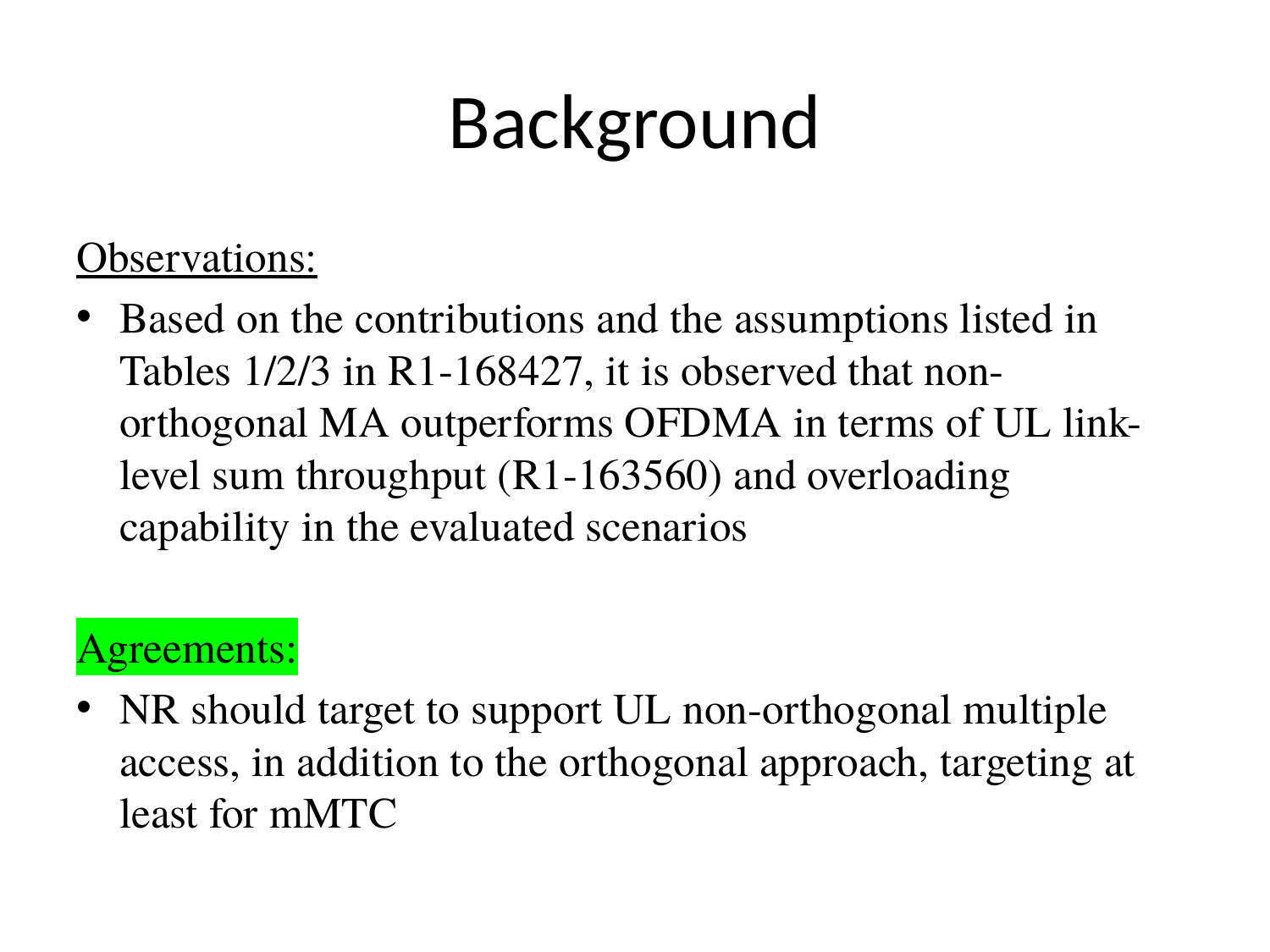

# Background
Observations:
Based on the contributions and the assumptions listed in Tables 1/2/3 in R1-168427, it is observed that non-orthogonal MA outperforms OFDMA in terms of UL link-level sum throughput (R1-163560) and overloading capability in the evaluated scenarios

Agreements:
NR should target to support UL non-orthogonal multiple access, in addition to the orthogonal approach, targeting at least for mMTC